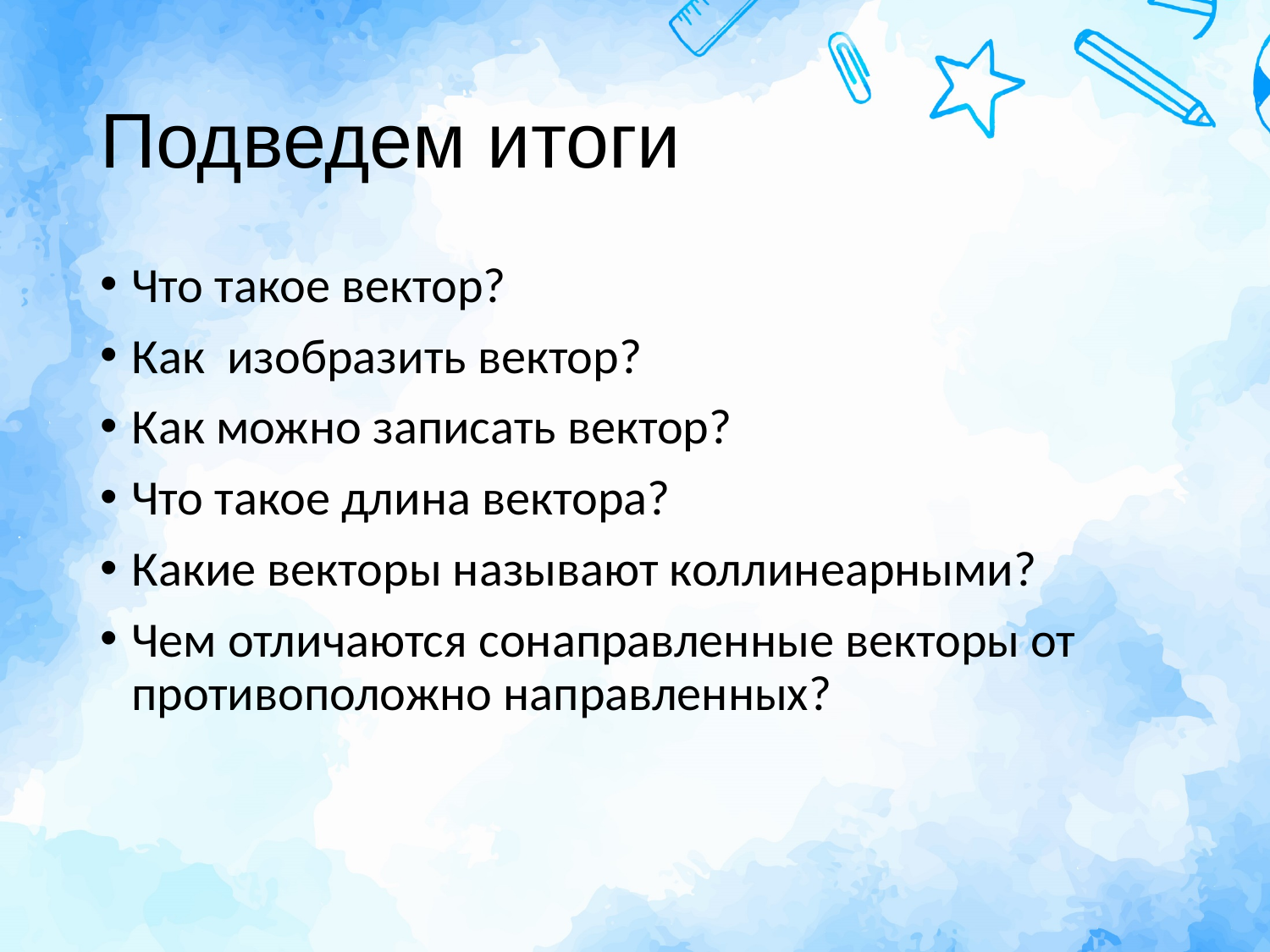

# Подведем итоги
Что такое вектор?
Как  изобразить вектор?
Как можно записать вектор?
Что такое длина вектора?
Какие векторы называют коллинеарными?
Чем отличаются сонаправленные векторы от противоположно направленных?